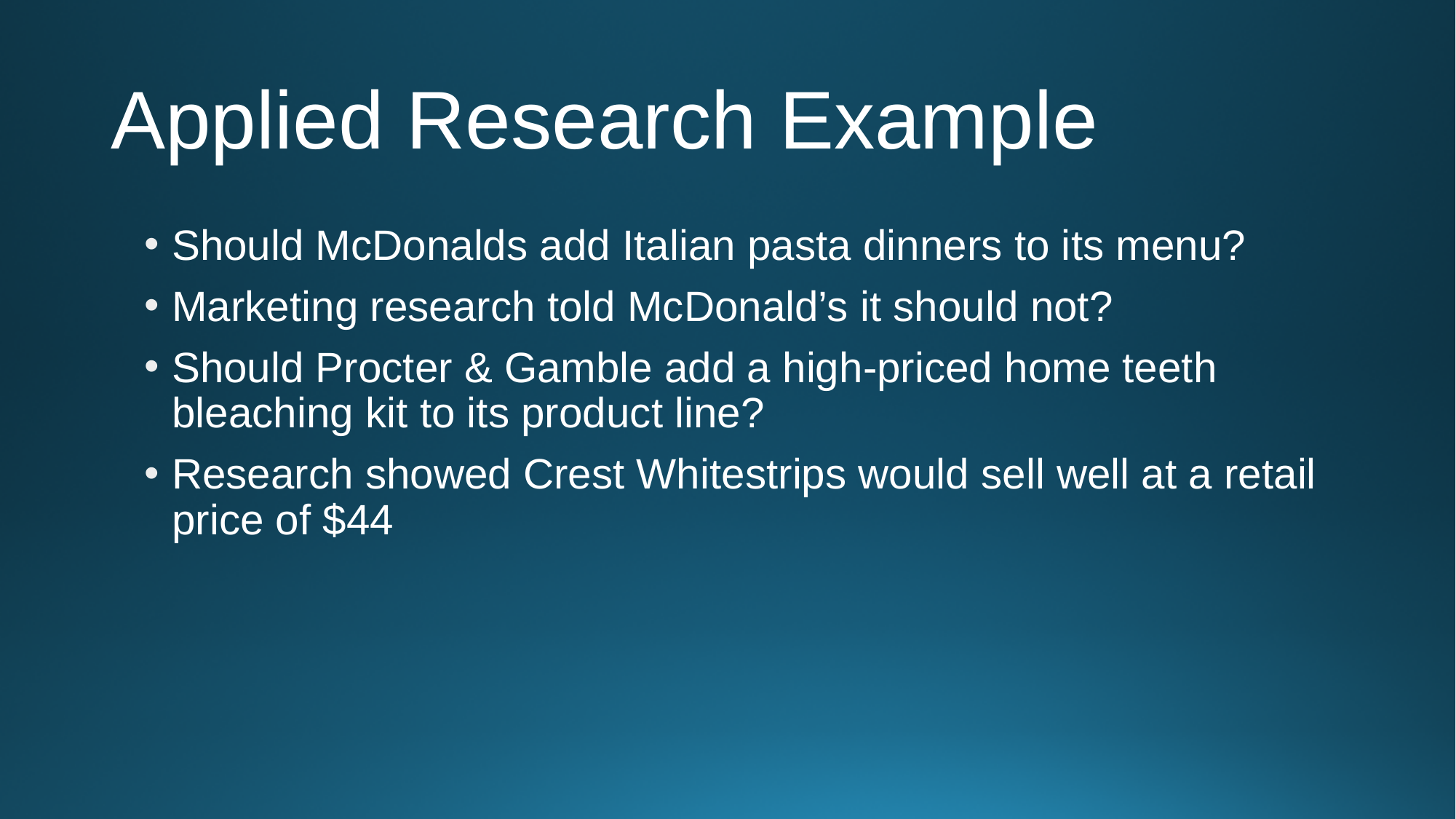

# Applied Research Example
Should McDonalds add Italian pasta dinners to its menu?
Marketing research told McDonald’s it should not?
Should Procter & Gamble add a high-priced home teeth bleaching kit to its product line?
Research showed Crest Whitestrips would sell well at a retail price of $44